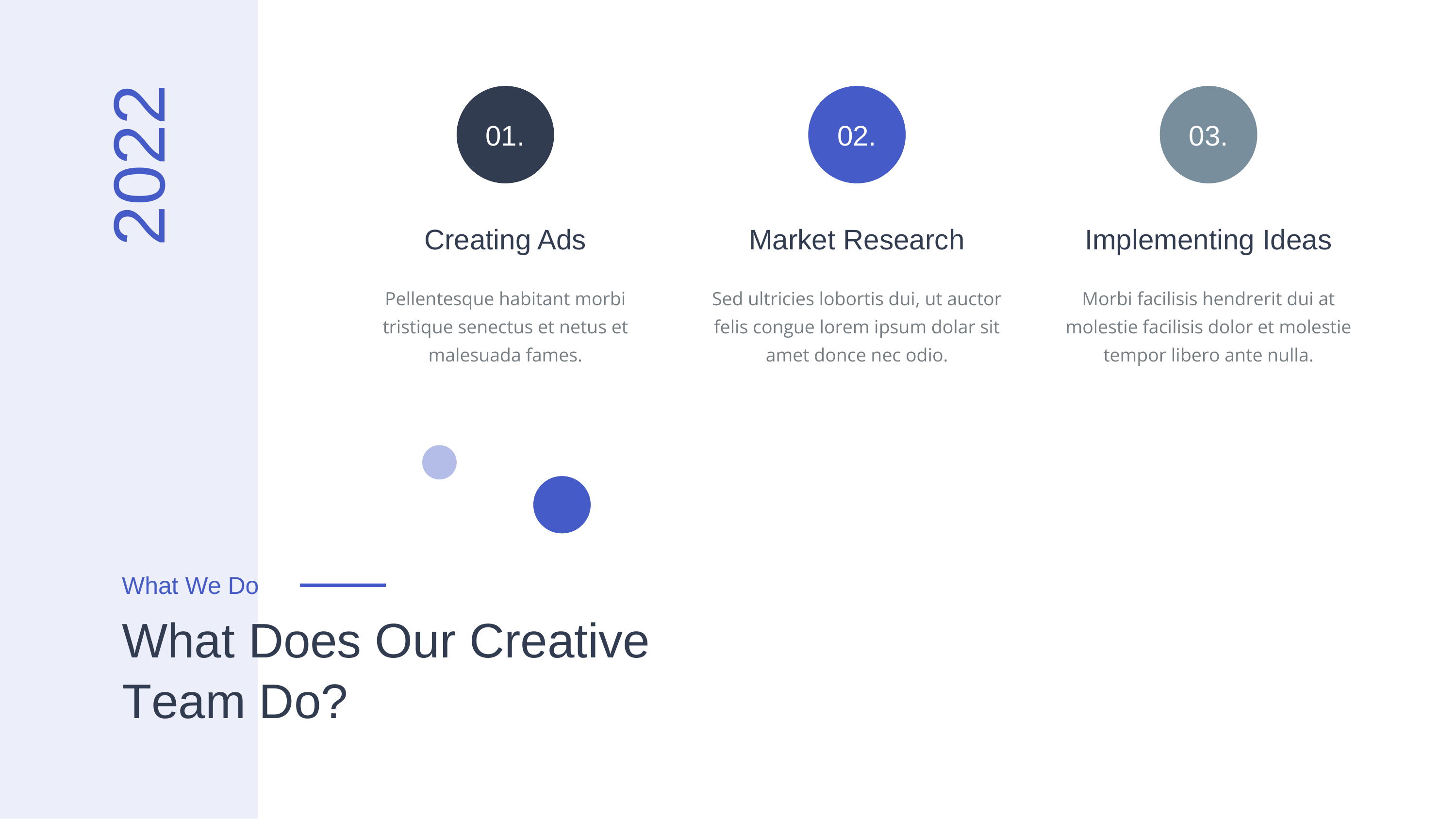

01.
02.
03.
2022
Creating Ads
Market Research
Implementing Ideas
Pellentesque habitant morbi tristique senectus et netus et malesuada fames.
Sed ultricies lobortis dui, ut auctor felis congue lorem ipsum dolar sit amet donce nec odio.
Morbi facilisis hendrerit dui at molestie facilisis dolor et molestie tempor libero ante nulla.

What We Do

What Does Our Creative Team Do?